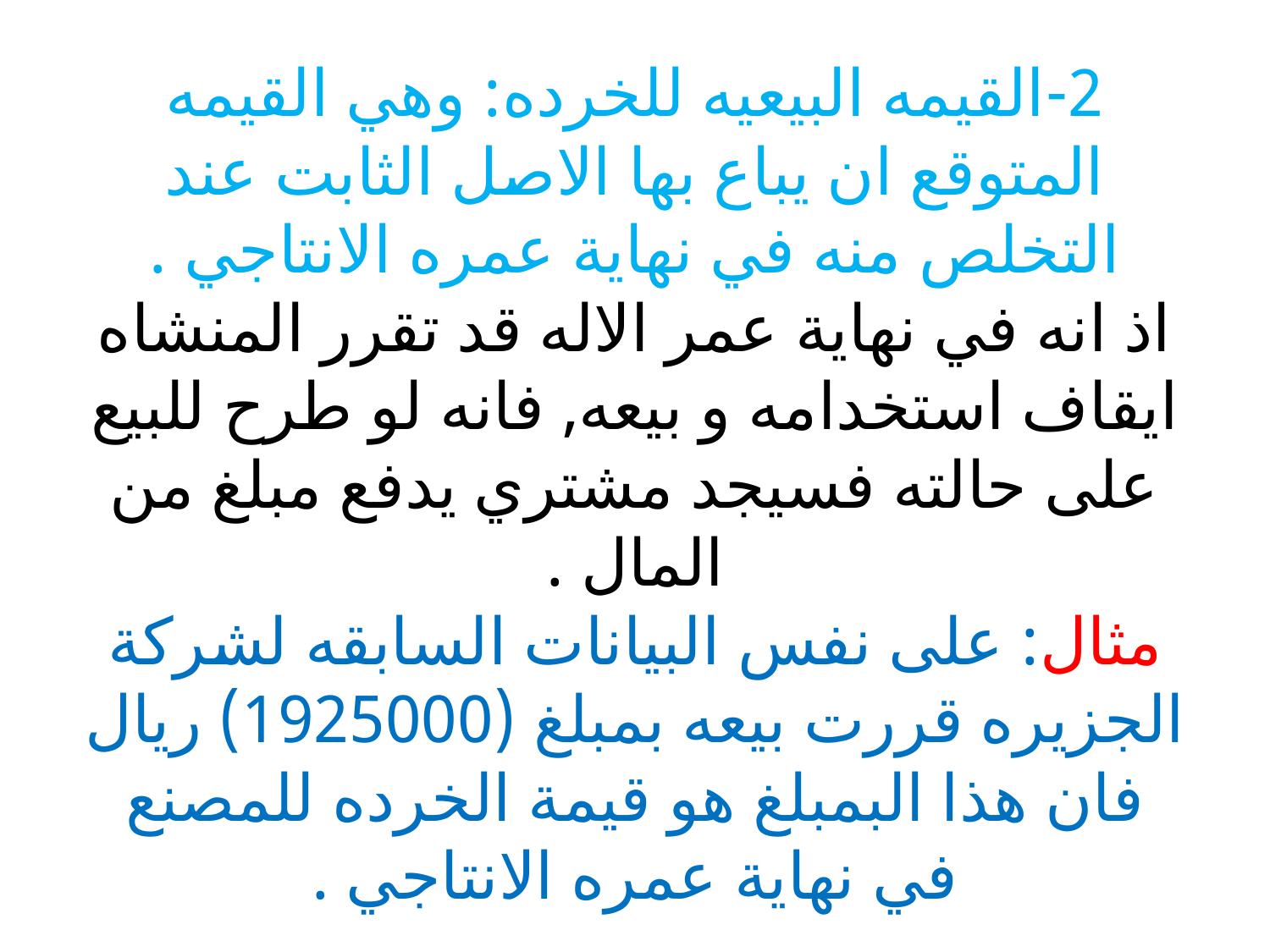

# 2-القيمه البيعيه للخرده: وهي القيمه المتوقع ان يباع بها الاصل الثابت عند التخلص منه في نهاية عمره الانتاجي . اذ انه في نهاية عمر الاله قد تقرر المنشاه ايقاف استخدامه و بيعه, فانه لو طرح للبيع على حالته فسيجد مشتري يدفع مبلغ من المال . مثال: على نفس البيانات السابقه لشركة الجزيره قررت بيعه بمبلغ (1925000) ريال فان هذا البمبلغ هو قيمة الخرده للمصنع في نهاية عمره الانتاجي .